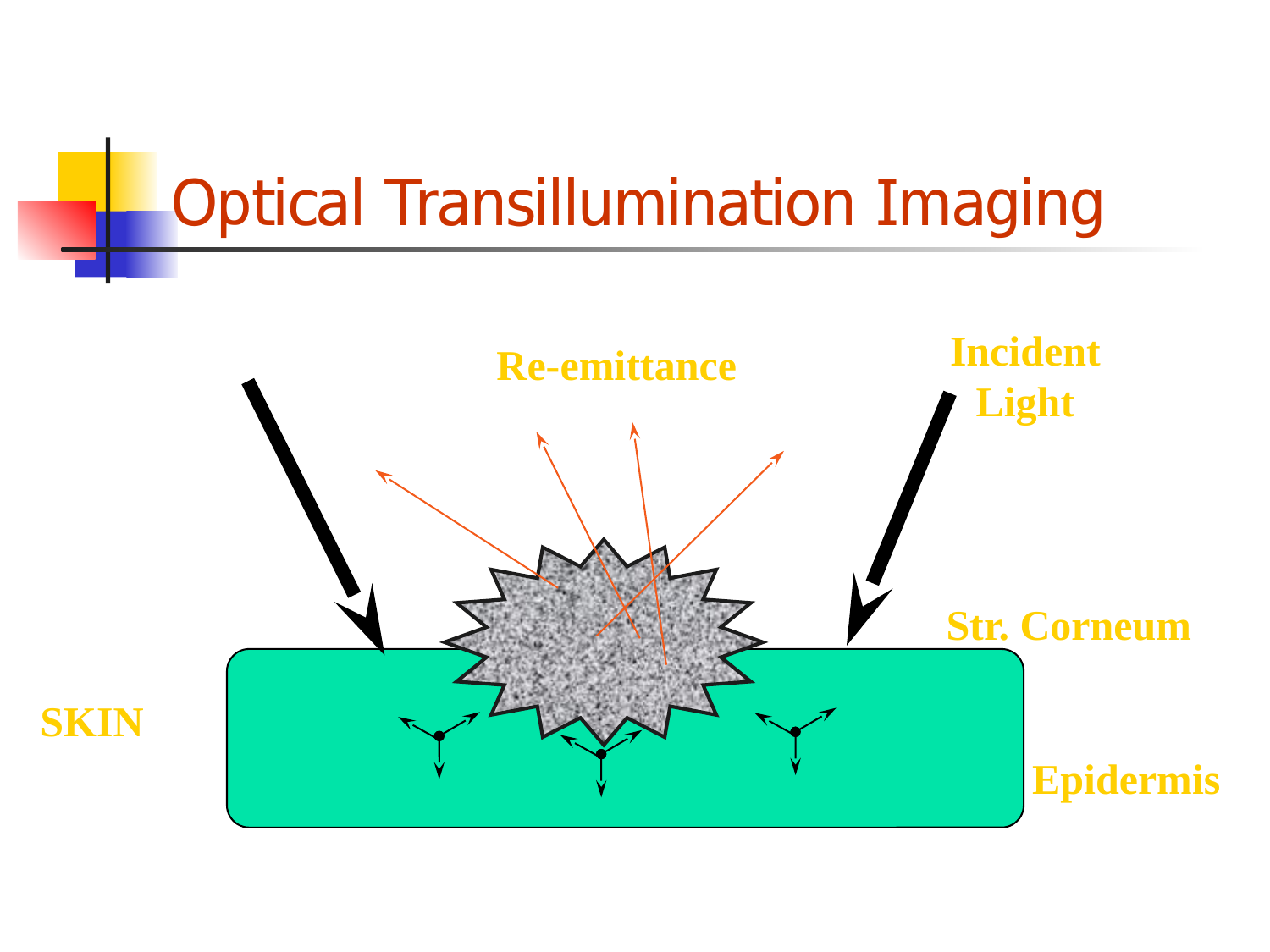

# Optical Transillumination Imaging
Incident
Light
Re-emittance

Str. Corneum

SKIN

Epidermis